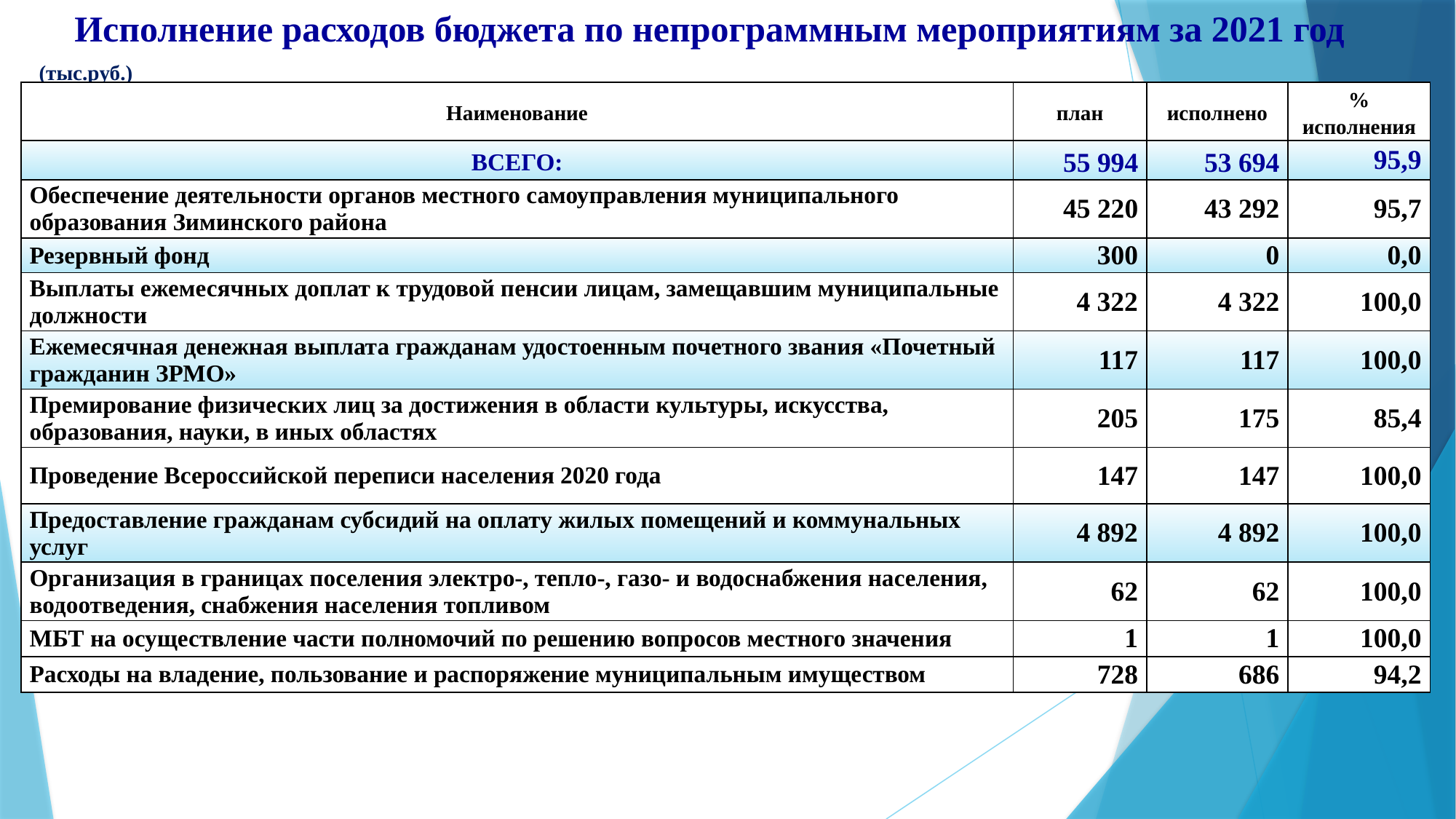

# Исполнение расходов бюджета по непрограммным мероприятиям за 2021 год
(тыс.руб.)
| Наименование | план | исполнено | % исполнения |
| --- | --- | --- | --- |
| ВСЕГО: | 55 994 | 53 694 | 95,9 |
| Обеспечение деятельности органов местного самоуправления муниципального образования Зиминского района | 45 220 | 43 292 | 95,7 |
| Резервный фонд | 300 | 0 | 0,0 |
| Выплаты ежемесячных доплат к трудовой пенсии лицам, замещавшим муниципальные должности | 4 322 | 4 322 | 100,0 |
| Ежемесячная денежная выплата гражданам удостоенным почетного звания «Почетный гражданин ЗРМО» | 117 | 117 | 100,0 |
| Премирование физических лиц за достижения в области культуры, искусства, образования, науки, в иных областях | 205 | 175 | 85,4 |
| Проведение Всероссийской переписи населения 2020 года | 147 | 147 | 100,0 |
| Предоставление гражданам субсидий на оплату жилых помещений и коммунальных услуг | 4 892 | 4 892 | 100,0 |
| Организация в границах поселения электро-, тепло-, газо- и водоснабжения населения, водоотведения, снабжения населения топливом | 62 | 62 | 100,0 |
| МБТ на осуществление части полномочий по решению вопросов местного значения | 1 | 1 | 100,0 |
| Расходы на владение, пользование и распоряжение муниципальным имуществом | 728 | 686 | 94,2 |